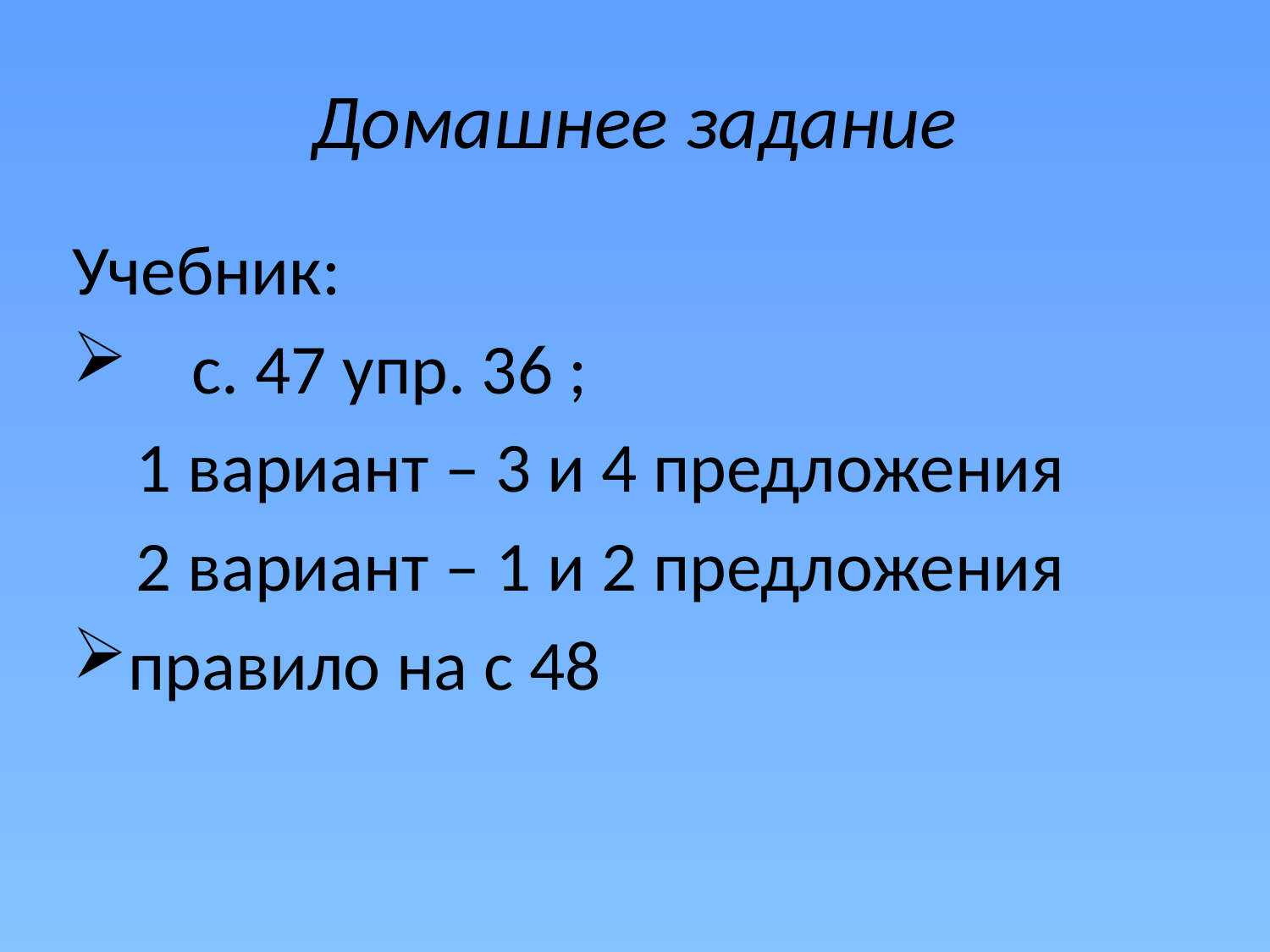

# Домашнее задание
Учебник:
    с. 47 упр. 36 ;
    1 вариант – 3 и 4 предложения
    2 вариант – 1 и 2 предложения
правило на с 48